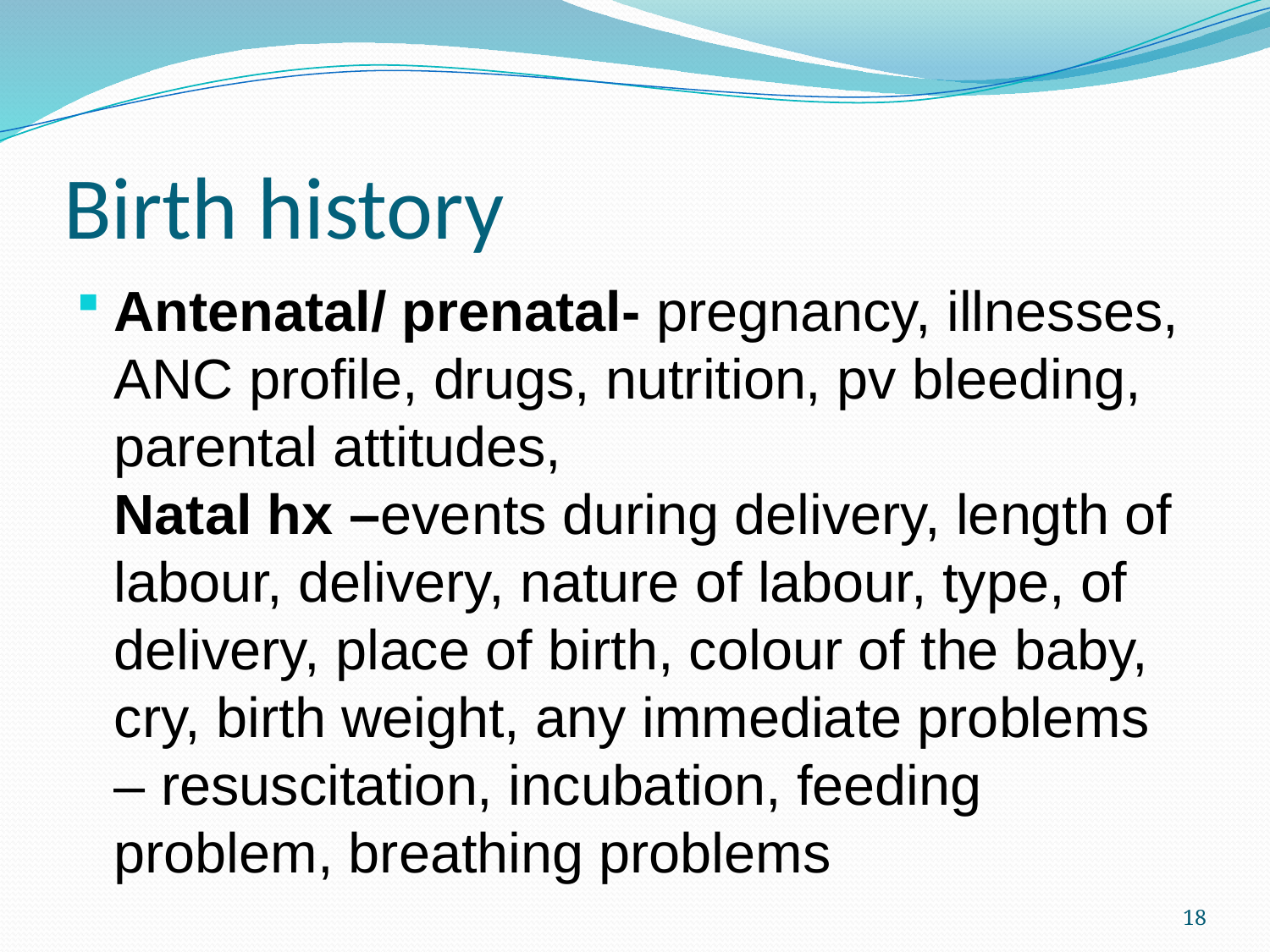

# Birth history
Antenatal/ prenatal- pregnancy, illnesses, ANC profile, drugs, nutrition, pv bleeding, parental attitudes,
Natal hx –events during delivery, length of labour, delivery, nature of labour, type, of delivery, place of birth, colour of the baby, cry, birth weight, any immediate problems – resuscitation, incubation, feeding problem, breathing problems
18